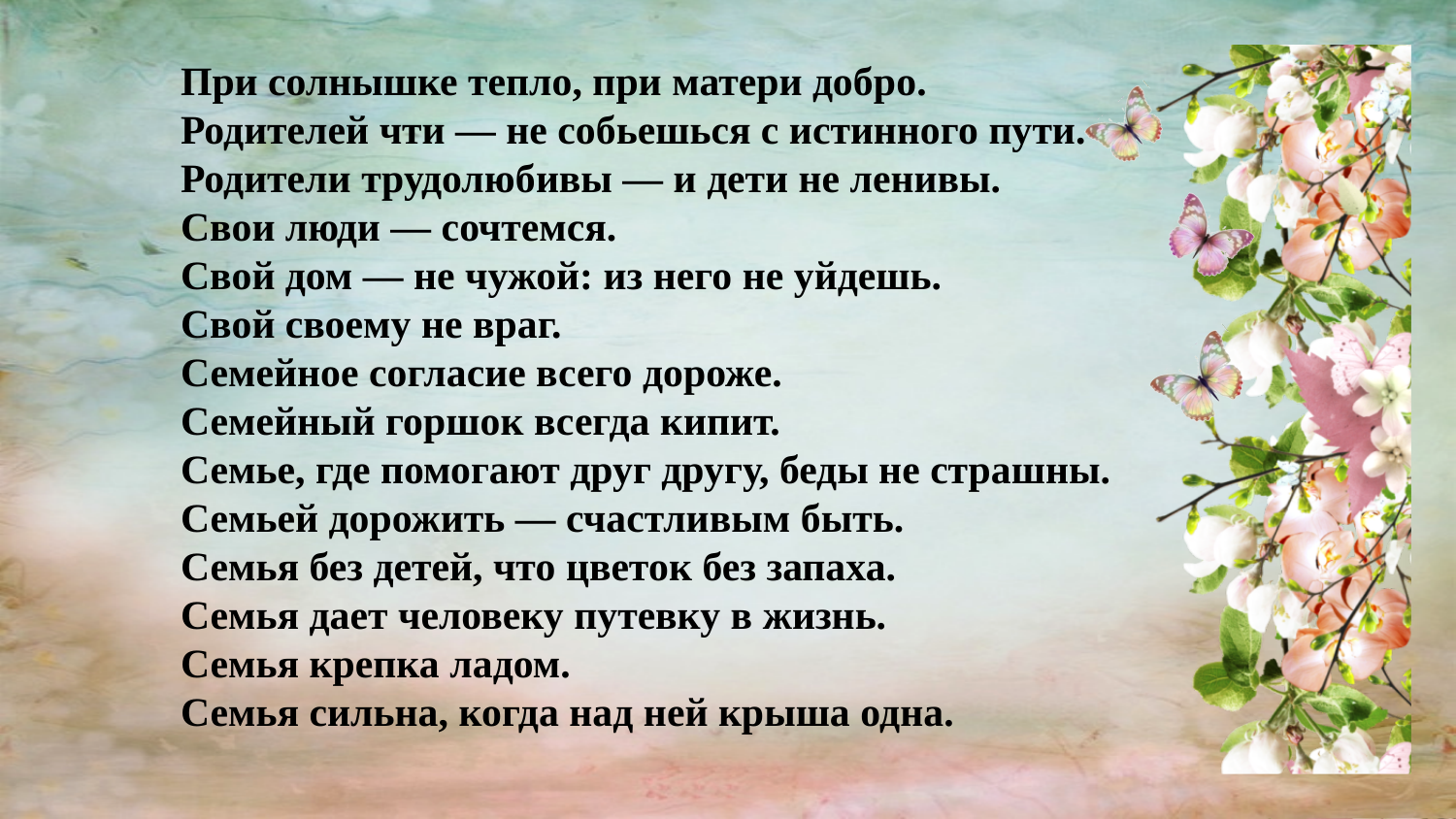

При солнышке тепло, при матери добро.
Родителей чти — не собьешься с истинного пути.
Родители трудолюбивы — и дети не ленивы.
Свои люди — сочтемся.
Свой дом — не чужой: из него не уйдешь.
Свой своему не враг.
Семейное согласие всего дороже.
Семейный горшок всегда кипит.
Семье, где помогают друг другу, беды не страшны.
Семьей дорожить — счастливым быть.
Семья без детей, что цветок без запаха.
Семья дает человеку путевку в жизнь.
Семья крепка ладом.
Семья сильна, когда над ней крыша одна.